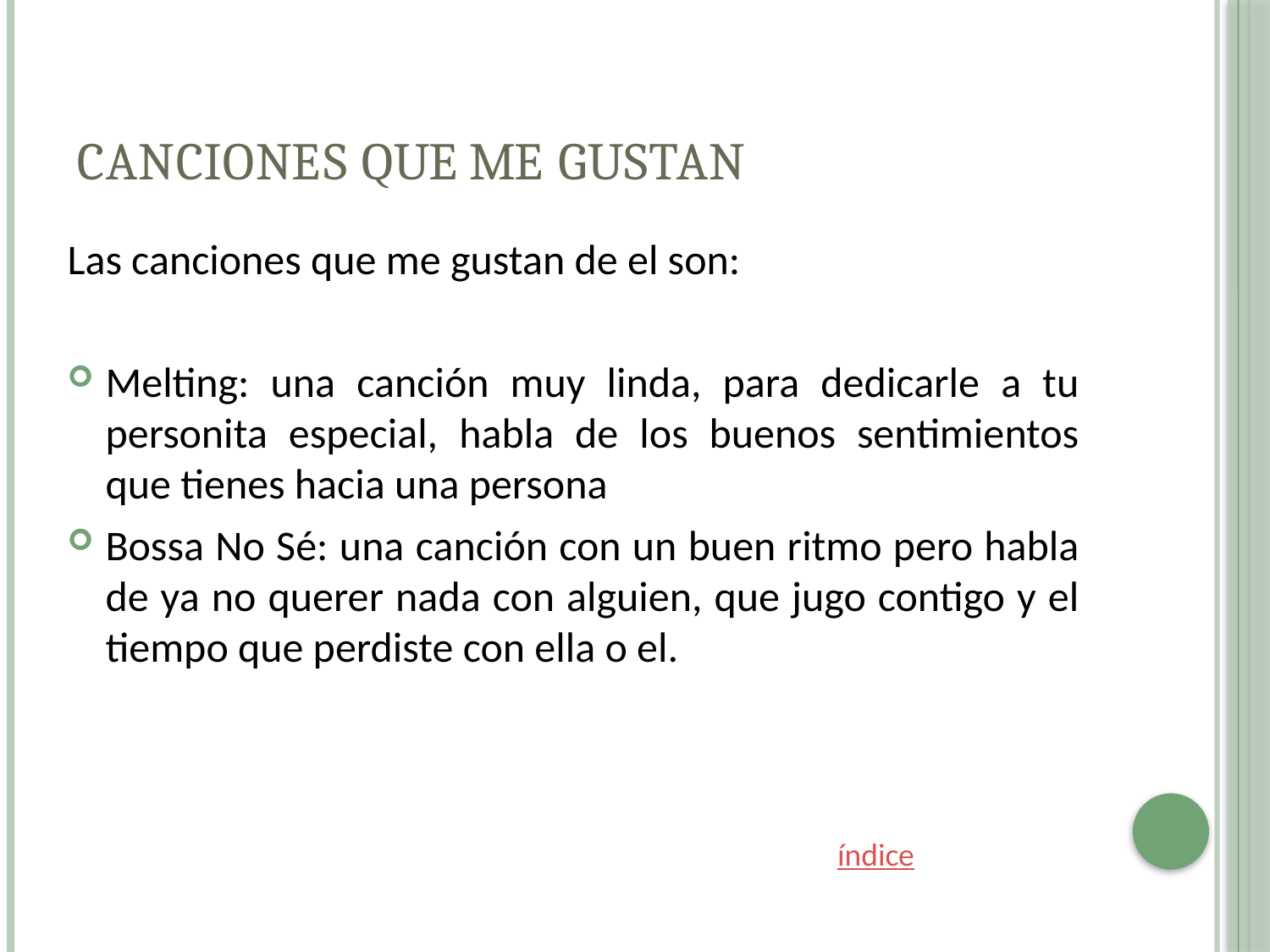

# Canciones que me gustan
Las canciones que me gustan de el son:

Melting: una canción muy linda, para dedicarle a tu personita especial, habla de los buenos sentimientos que tienes hacia una persona
Bossa No Sé: una canción con un buen ritmo pero habla de ya no querer nada con alguien, que jugo contigo y el tiempo que perdiste con ella o el.
índice